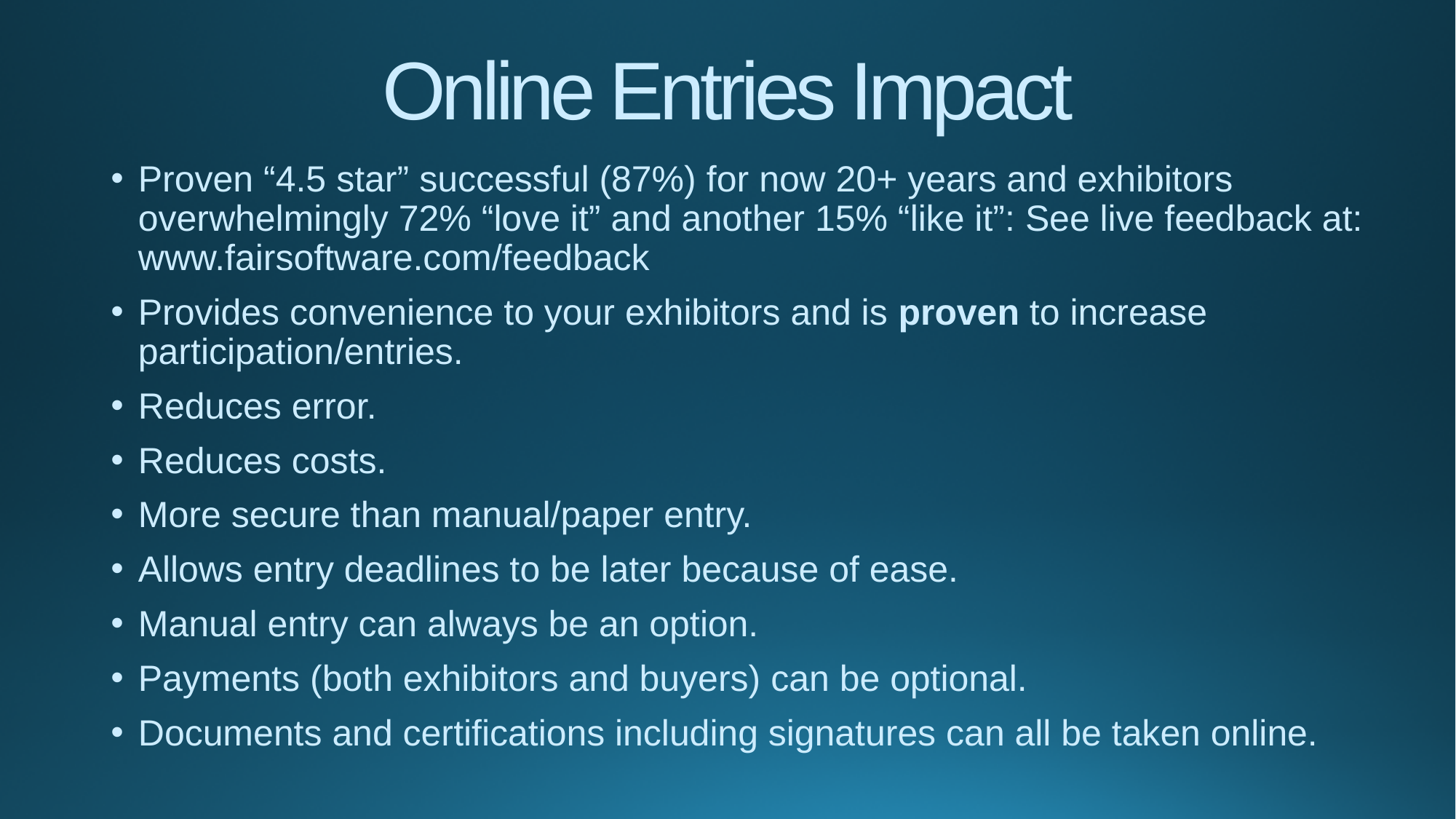

# Online Entries Impact
Proven “4.5 star” successful (87%) for now 20+ years and exhibitors overwhelmingly 72% “love it” and another 15% “like it”: See live feedback at: www.fairsoftware.com/feedback
Provides convenience to your exhibitors and is proven to increase participation/entries.
Reduces error.
Reduces costs.
More secure than manual/paper entry.
Allows entry deadlines to be later because of ease.
Manual entry can always be an option.
Payments (both exhibitors and buyers) can be optional.
Documents and certifications including signatures can all be taken online.